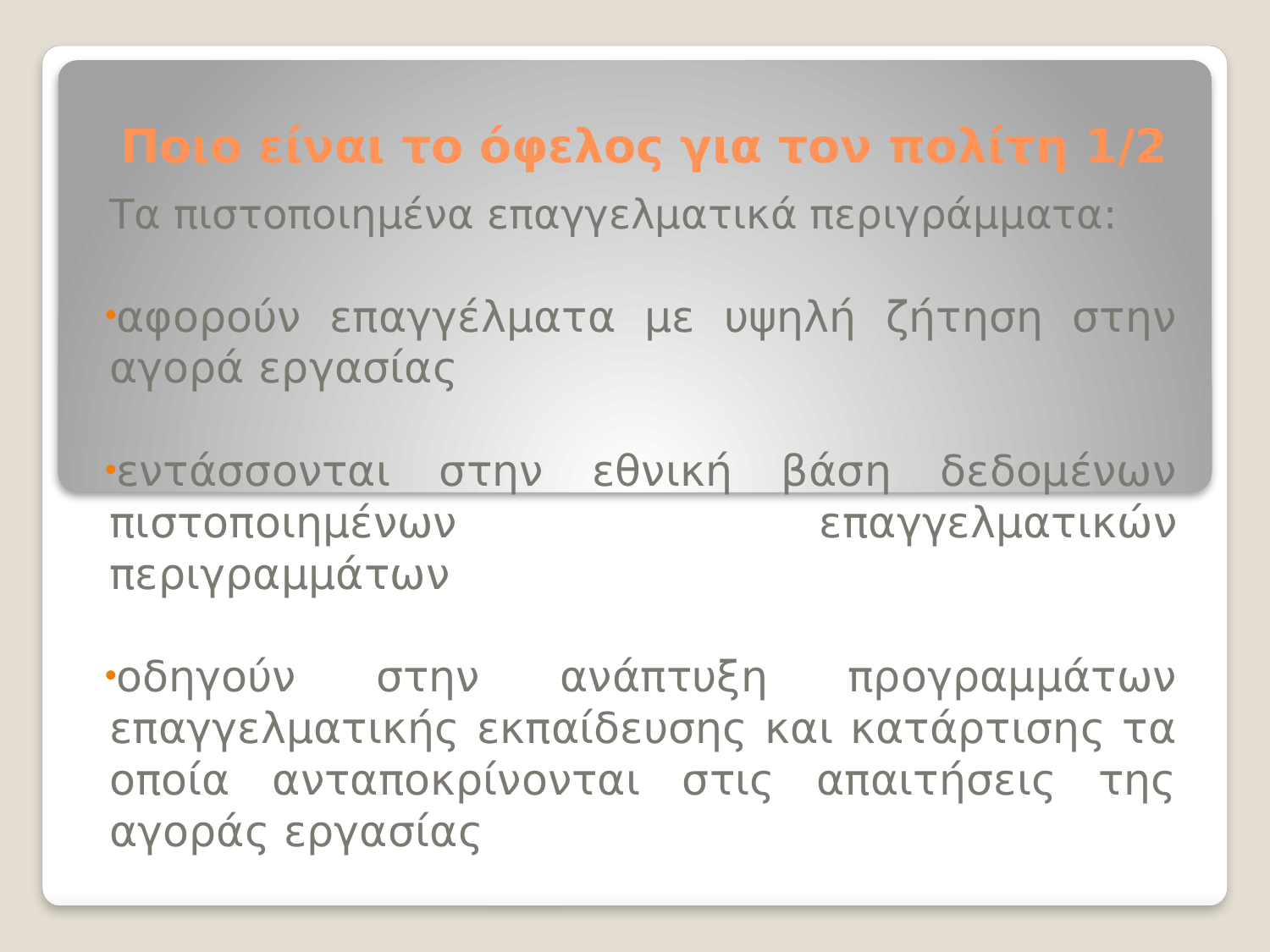

# Ποιο είναι το όφελος για τον πολίτη 1/2
Tα πιστοποιημένα επαγγελματικά περιγράμματα:

αφορούν επαγγέλματα με υψηλή ζήτηση στην αγορά εργασίας

εντάσσονται στην εθνική βάση δεδομένων πιστοποιημένων επαγγελματικών περιγραμμάτων

οδηγούν στην ανάπτυξη προγραμμάτων επαγγελματικής εκπαίδευσης και κατάρτισης τα οποία ανταποκρίνονται στις απαιτήσεις της αγοράς εργασίας